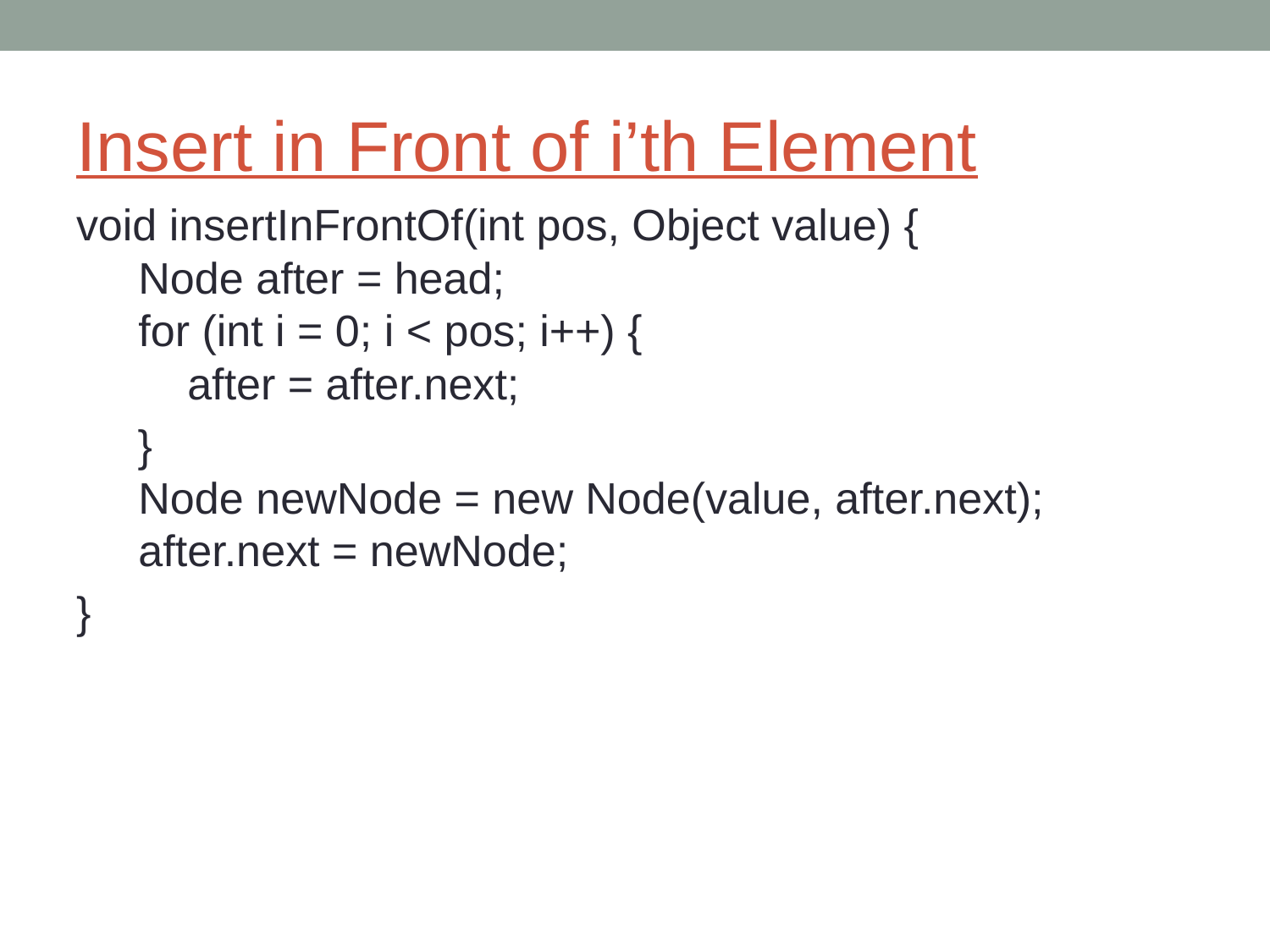

# Insert in Front of i’th Element
void insertInFrontOf(int pos, Object value) {
   Node after = head;
   for (int i = 0; i < pos; i++) {
       after = after.next;
     }
   Node newNode = new Node(value, after.next);
   after.next = newNode;
}